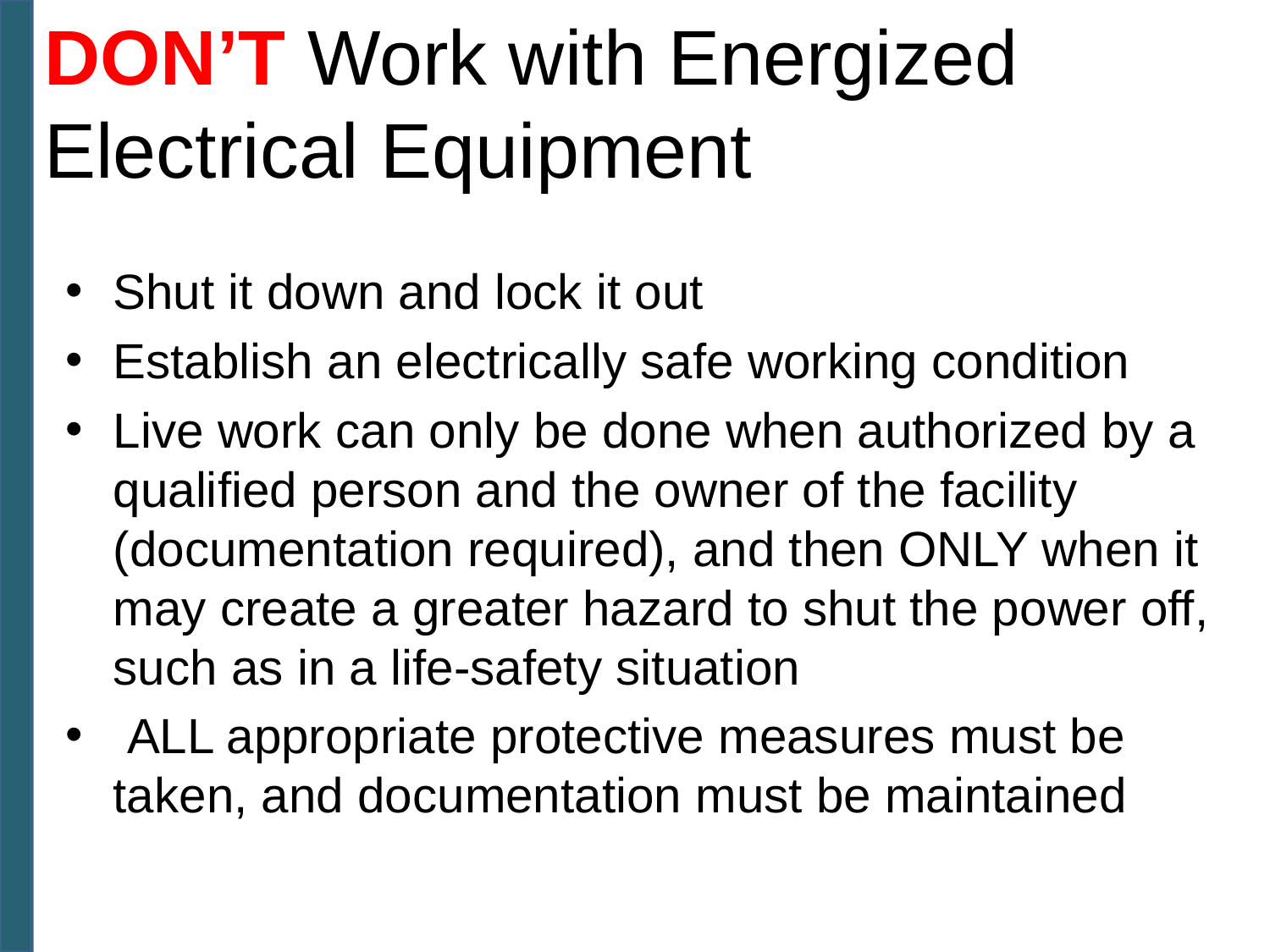

# DON’T Work with Energized Electrical Equipment
Shut it down and lock it out
Establish an electrically safe working condition
Live work can only be done when authorized by a qualified person and the owner of the facility (documentation required), and then ONLY when it may create a greater hazard to shut the power off, such as in a life-safety situation
 ALL appropriate protective measures must be taken, and documentation must be maintained